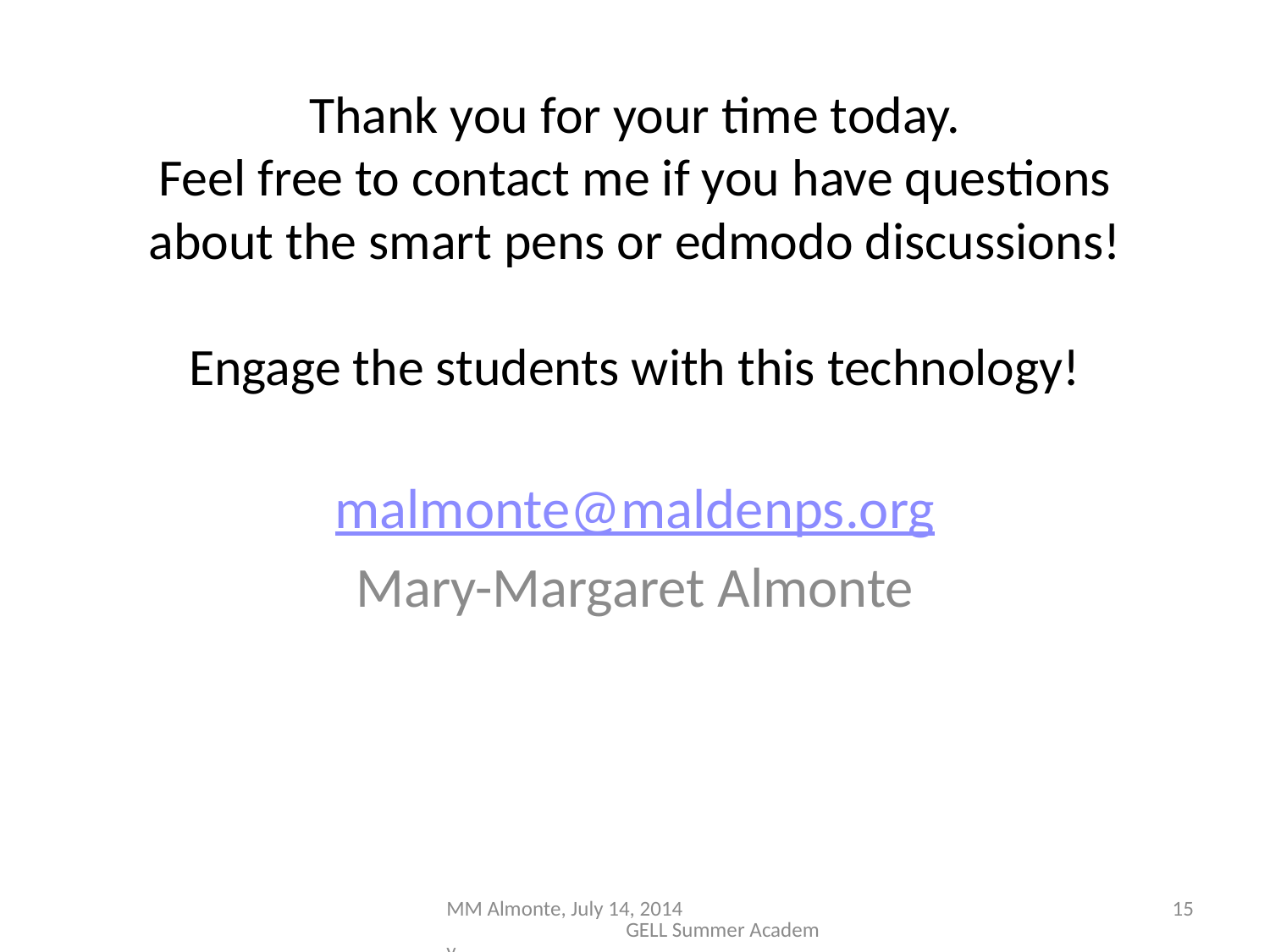

# Thank you for your time today. Feel free to contact me if you have questions about the smart pens or edmodo discussions! Engage the students with this technology!
malmonte@maldenps.org
Mary-Margaret Almonte

MM Almonte, July 14, 2014                                                                 GELL Summer Academy
15